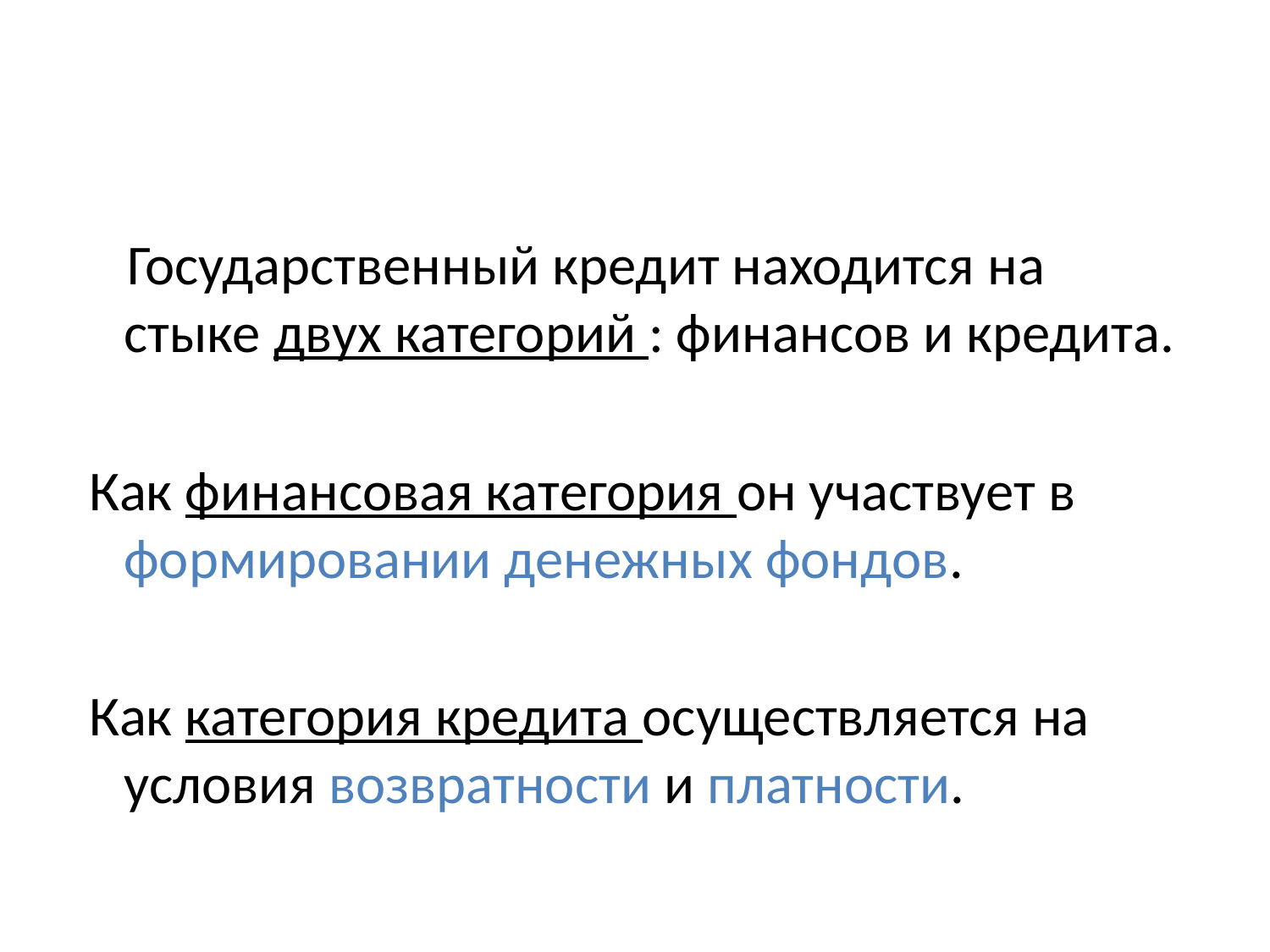

#
    Государственный кредит находится на стыке двух категорий : финансов и кредита.

 Как финансовая категория он участвует в формировании денежных фондов.

 Как категория кредита осуществляется на условия возвратности и платности.